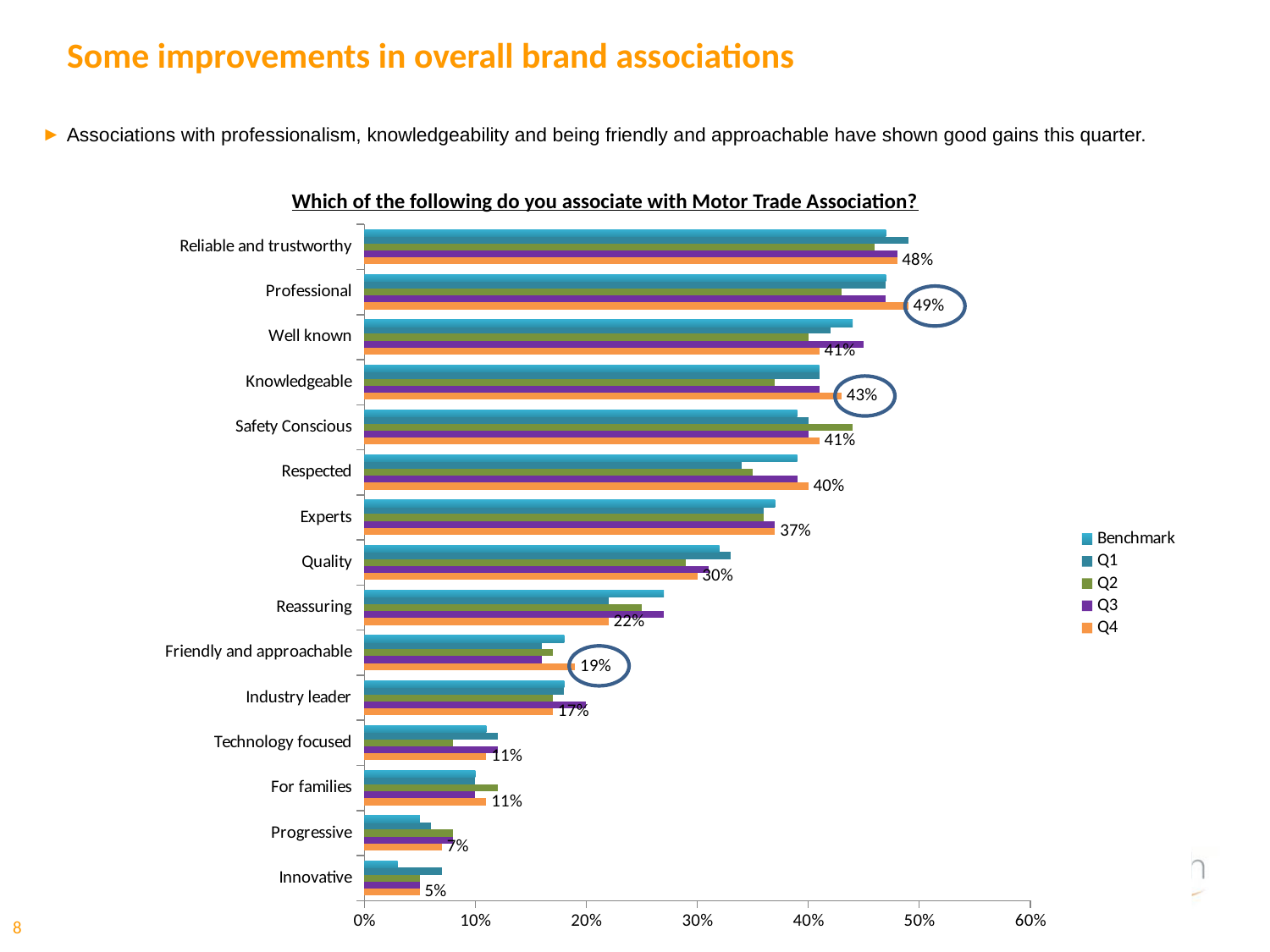

# Some improvements in overall brand associations
Associations with professionalism, knowledgeability and being friendly and approachable have shown good gains this quarter.
Which of the following do you associate with Motor Trade Association?

### Chart

| Category | Q4 | Q3 | Q2 | Q1 | Benchmark |
|---|---|---|---|---|---|
| Innovative | 0.05 | 0.05 | 0.05 | 0.07 | 0.03 |
| Progressive | 0.07 | 0.08 | 0.08 | 0.06 | 0.05 |
| For families | 0.11 | 0.1 | 0.12 | 0.1 | 0.1 |
| Technology focused | 0.11 | 0.12 | 0.08 | 0.12 | 0.11 |
| Industry leader | 0.17 | 0.2 | 0.17 | 0.18 | 0.18 |
| Friendly and approachable | 0.19 | 0.16 | 0.17 | 0.16 | 0.18 |
| Reassuring | 0.22 | 0.27 | 0.25 | 0.22 | 0.27 |
| Quality | 0.3 | 0.31 | 0.29 | 0.33 | 0.32 |
| Experts | 0.37 | 0.37 | 0.36 | 0.36 | 0.37 |
| Respected | 0.4 | 0.39 | 0.35 | 0.34 | 0.39 |
| Safety Conscious | 0.41 | 0.4 | 0.44 | 0.4 | 0.39 |
| Knowledgeable | 0.43 | 0.41 | 0.37 | 0.41 | 0.41 |
| Well known | 0.41 | 0.45 | 0.4 | 0.42 | 0.44 |
| Professional | 0.49 | 0.47 | 0.43 | 0.47 | 0.47 |
| Reliable and trustworthy | 0.48 | 0.48 | 0.46 | 0.49 | 0.47 |

8